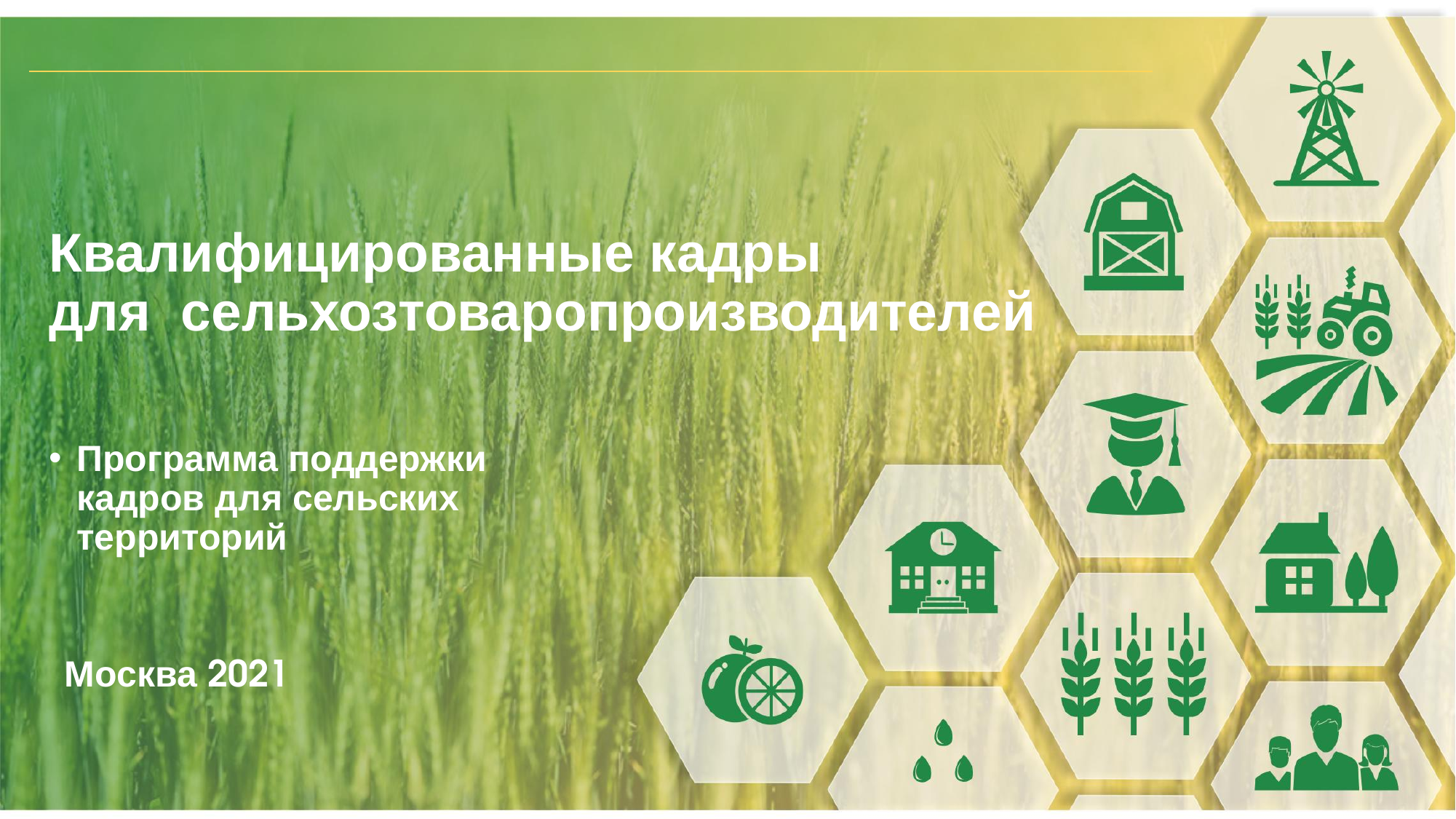

Квалифицированные кадры
для  сельхозтоваропроизводителей
Программа поддержки кадров для сельских территорий
Москва 2021